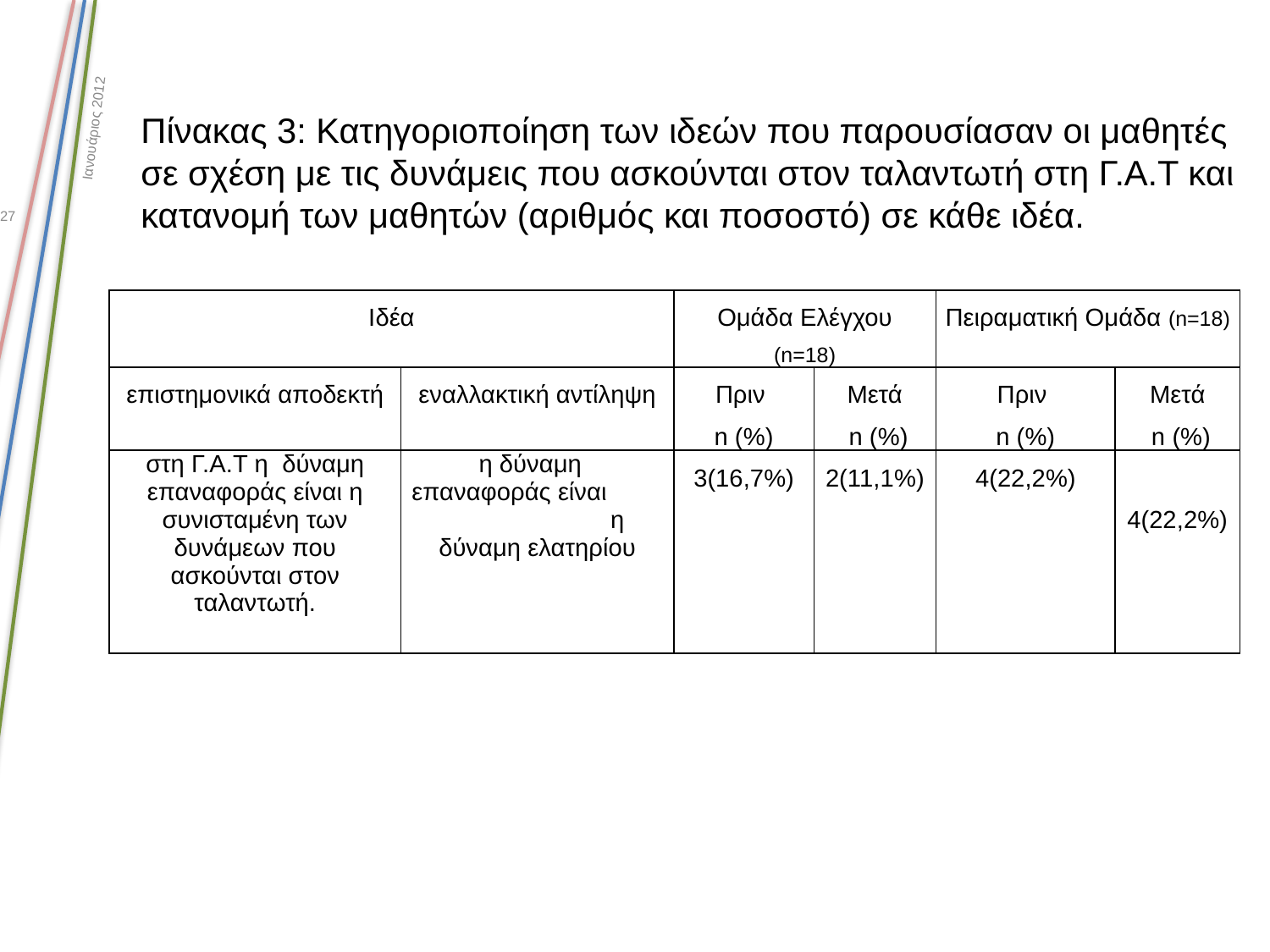

Ιανουάριος 2012
# Πίνακας 3: Κατηγοριοποίηση των ιδεών που παρουσίασαν οι μαθητές σε σχέση με τις δυνάμεις που ασκούνται στον ταλαντωτή στη Γ.Α.Τ και κατανομή των μαθητών (αριθμός και ποσοστό) σε κάθε ιδέα.
27
| Ιδέα |  | Ομάδα Ελέγχου (n=18) |  | Πειραματική Ομάδα (n=18) |  |
| --- | --- | --- | --- | --- | --- |
| επιστημονικά αποδεκτή | εναλλακτική αντίληψη | Πριν n (%) | Μετά n (%) | Πριν n (%) | Μετά n (%) |
| στη Γ.Α.Τ η δύναμη επαναφοράς είναι η συνισταμένη των δυνάμεων που ασκούνται στον ταλαντωτή. | η δύναμη επαναφοράς είναι η δύναμη ελατηρίου | 3(16,7%) | 2(11,1%) | 4(22,2%) | 4(22,2%) |